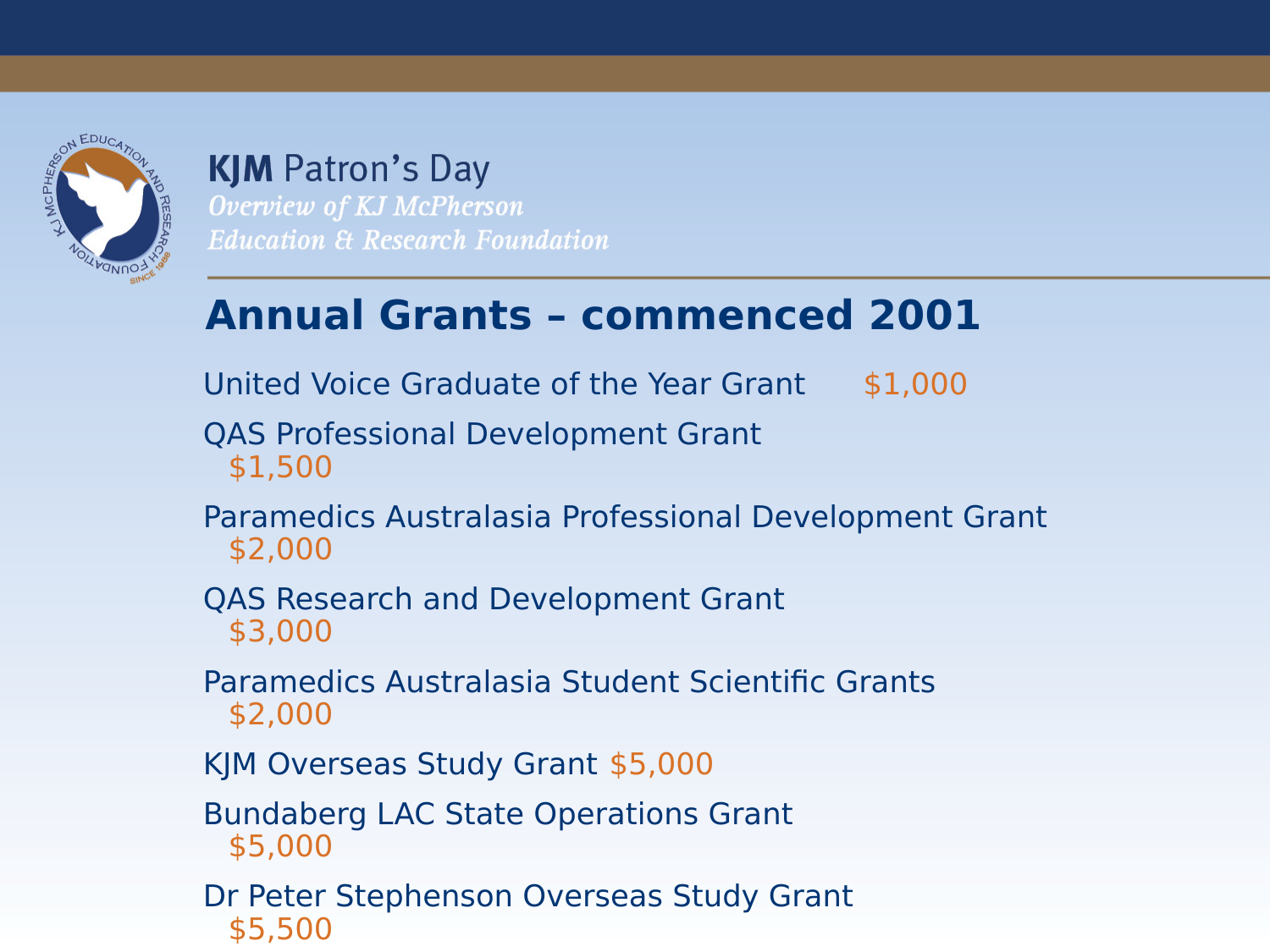

Annual Grants – commenced 2001
United Voice Graduate of the Year Grant    	$1,000
QAS Professional Development Grant                         	$1,500
Paramedics Australasia Professional Development Grant	$2,000
QAS Research and Development Grant                       	$3,000
Paramedics Australasia Student Scientific Grants         	$2,000
KJM Overseas Study Grant 	$5,000
Bundaberg LAC State Operations Grant                      	$5,000
Dr Peter Stephenson Overseas Study Grant                	$5,500
Patron’s Research Grant                                            	$15,000
	                                                   Total:  	$40,000